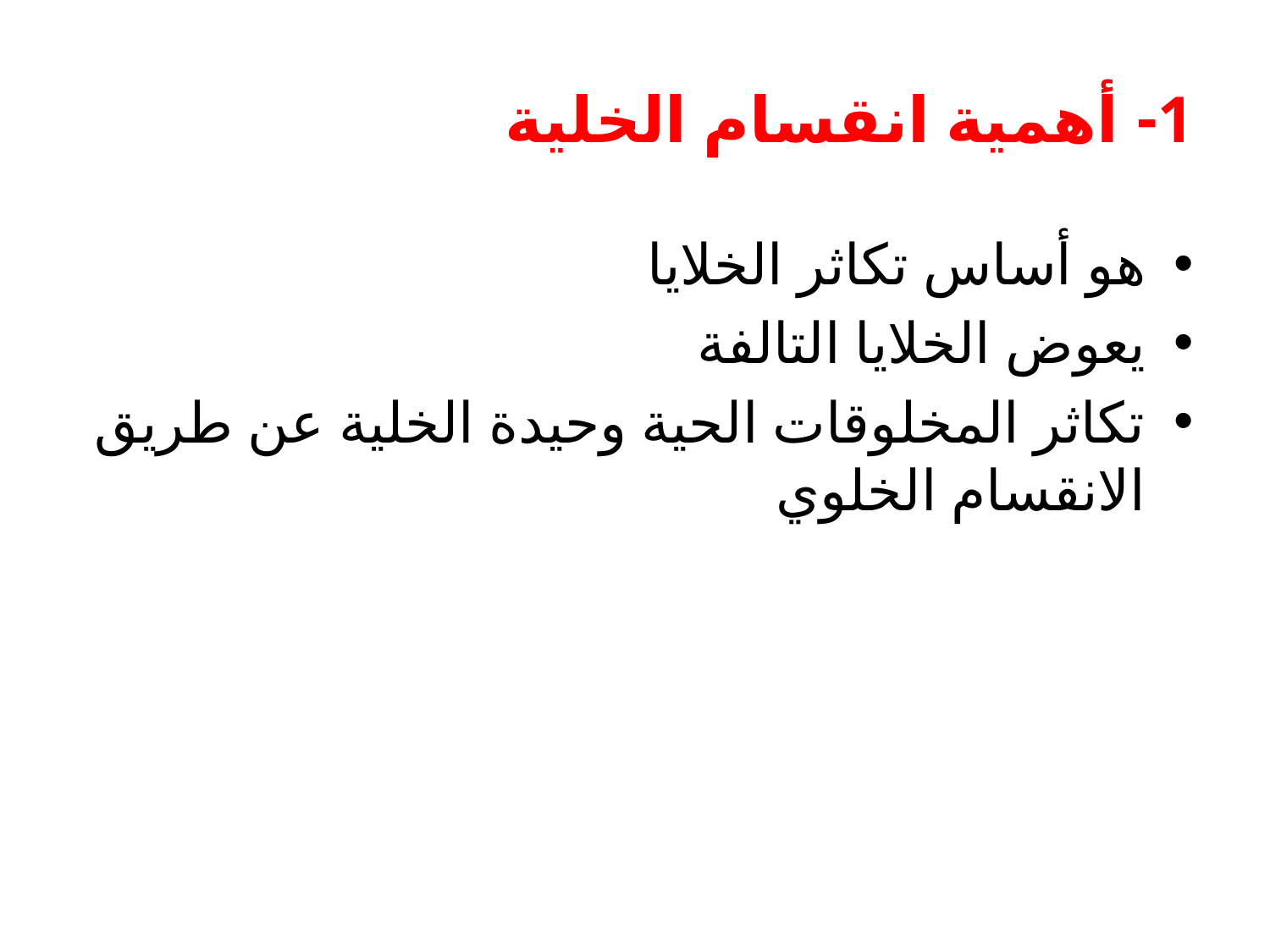

# 1- أهمية انقسام الخلية
هو أساس تكاثر الخلايا
يعوض الخلايا التالفة
تكاثر المخلوقات الحية وحيدة الخلية عن طريق الانقسام الخلوي